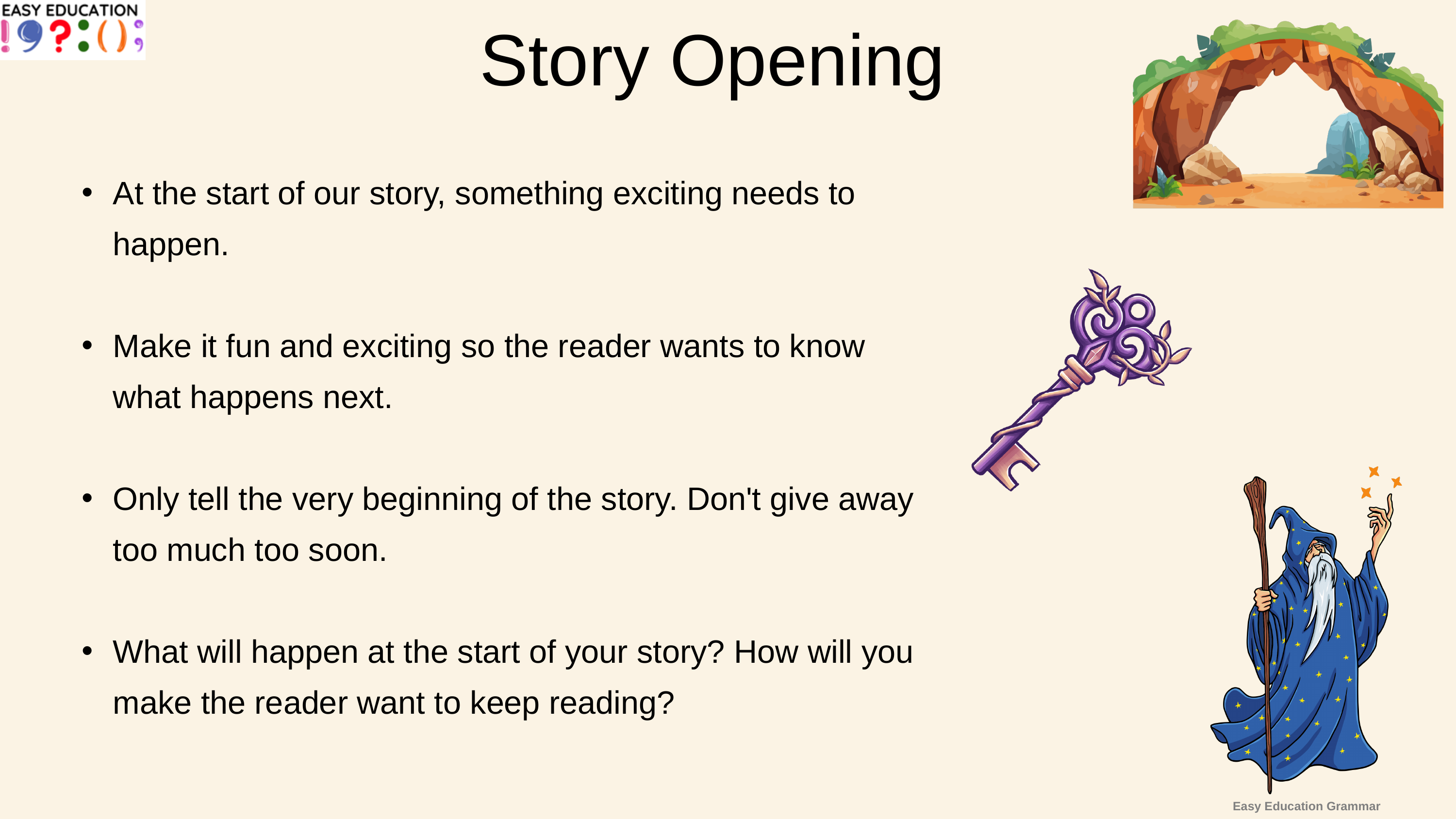

Story Opening

At the start of our story, something exciting needs to happen.

Make it fun and exciting so the reader wants to know what happens next.

Only tell the very beginning of the story. Don't give away too much too soon.

What will happen at the start of your story? How will you make the reader want to keep reading?